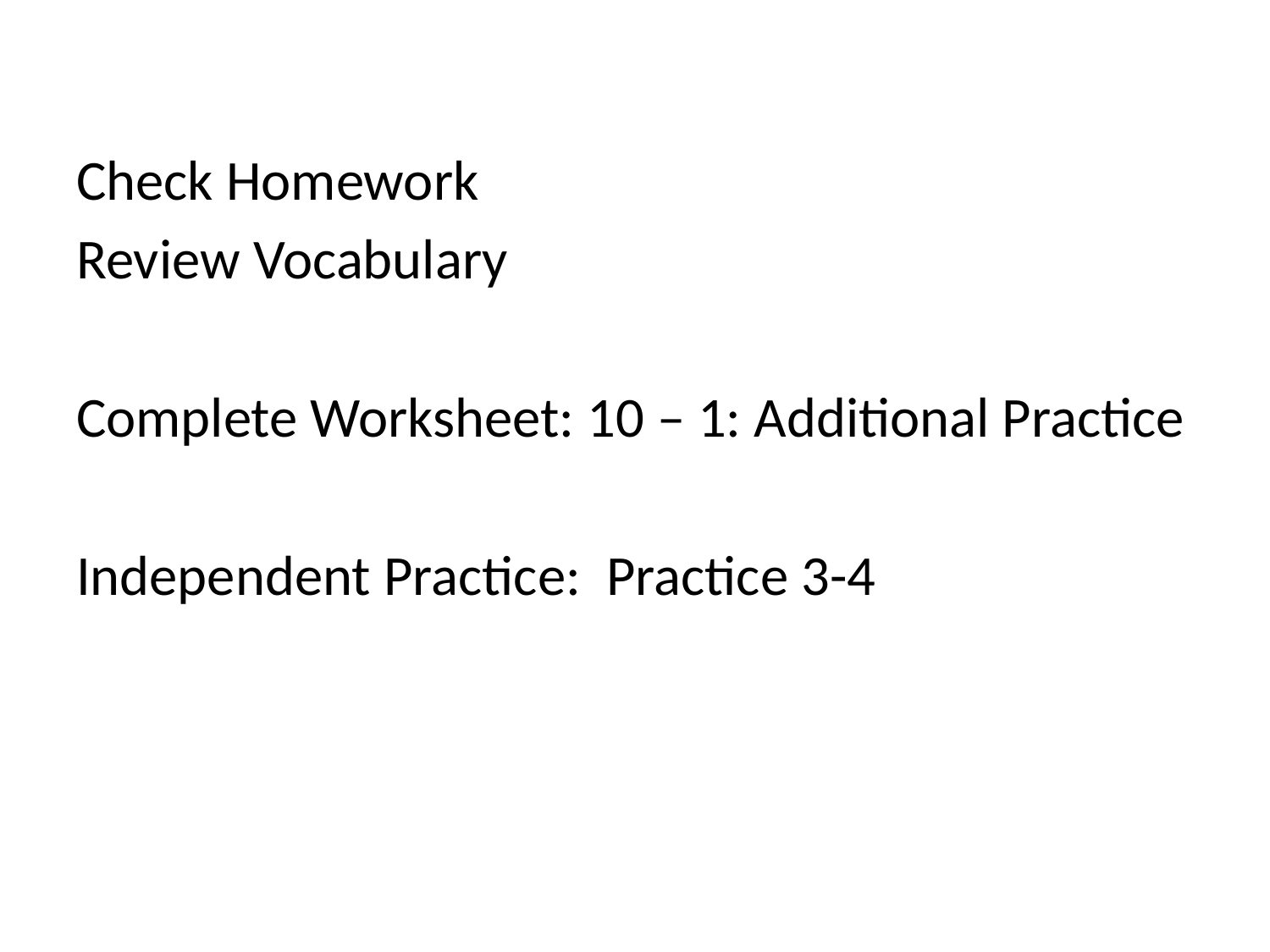

#
Check Homework
Review Vocabulary

Complete Worksheet: 10 – 1: Additional Practice

Independent Practice:  Practice 3-4